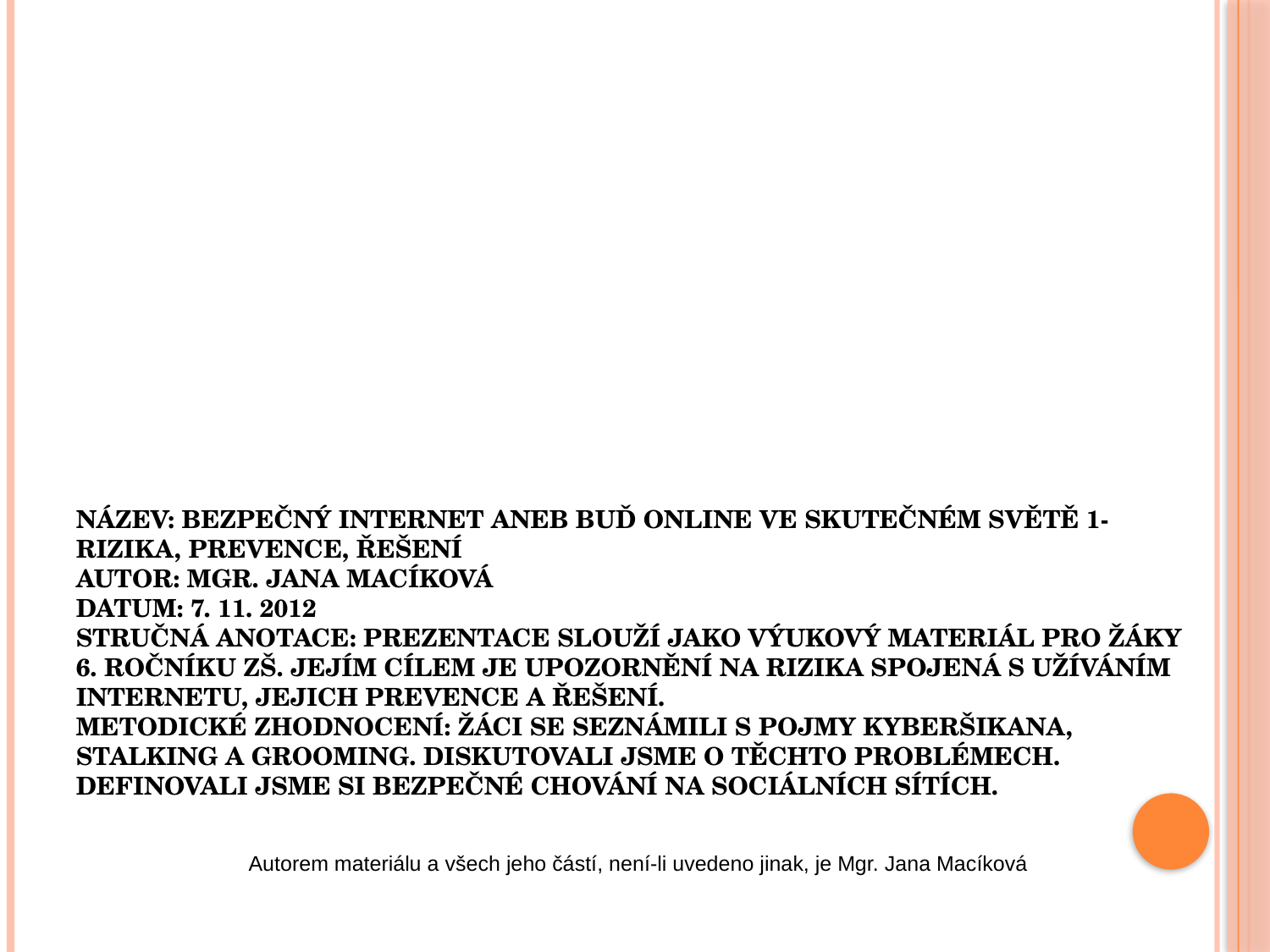

# Název: bezpečný internet aneb buď online ve skutečném světě 1- rizika, prevence, řešení Autor: Mgr. Jana Macíková Datum: 7. 11. 2012 Stručná anotace: Prezentace slouží jako výukový materiál pro žáky 6. ročníku ZŠ. Jejím cílem je upozornění na rizika spojená s užíváním internetu, jejich prevence a řešení. Metodické zhodnocení: Žáci se seznámili s pojmy kyberšikana, stalking a grooming. Diskutovali jsme o těchto problémech. Definovali jsme si bezpečné chování na sociálních sítích.
Autorem materiálu a všech jeho částí, není-li uvedeno jinak, je Mgr. Jana Macíková